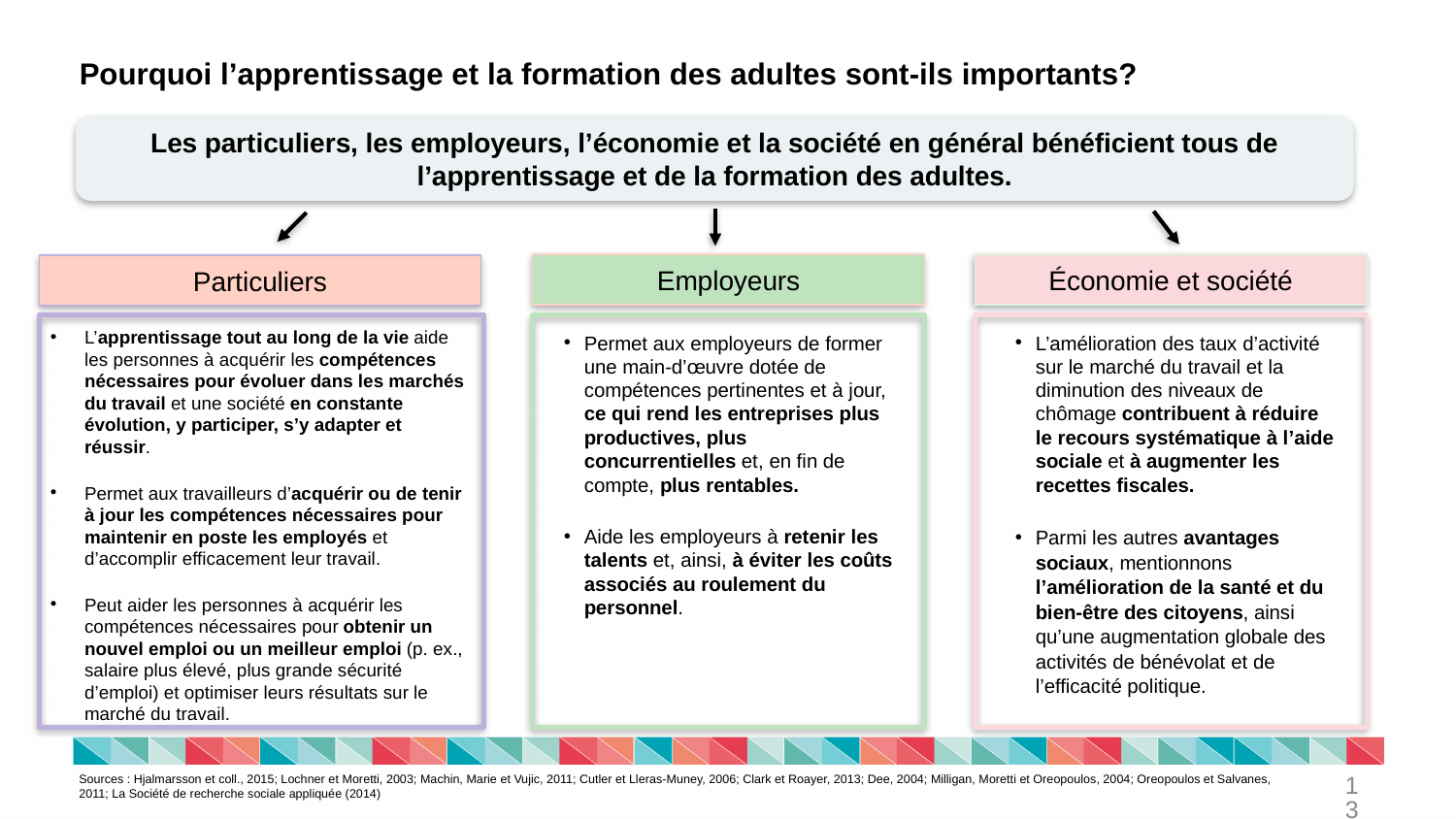

# Pourquoi l’apprentissage et la formation des adultes sont-ils importants?
Les particuliers, les employeurs, l’économie et la société en général bénéficient tous de l’apprentissage et de la formation des adultes.
Économie et société
Employeurs
Particuliers

L’apprentissage tout au long de la vie aide les personnes à acquérir les compétences nécessaires pour évoluer dans les marchés du travail et une société en constante évolution, y participer, s’y adapter et réussir.

Permet aux travailleurs d’acquérir ou de tenir à jour les compétences nécessaires pour maintenir en poste les employés et d’accomplir efficacement leur travail.

Peut aider les personnes à acquérir les compétences nécessaires pour obtenir un nouvel emploi ou un meilleur emploi (p. ex., salaire plus élevé, plus grande sécurité d’emploi) et optimiser leurs résultats sur le marché du travail.
Permet aux employeurs de former une main-d’œuvre dotée de compétences pertinentes et à jour, ce qui rend les entreprises plus productives, plus concurrentielles et, en fin de compte, plus rentables.

Aide les employeurs à retenir les talents et, ainsi, à éviter les coûts associés au roulement du personnel.
L’amélioration des taux d’activité sur le marché du travail et la diminution des niveaux de chômage contribuent à réduire le recours systématique à l’aide sociale et à augmenter les recettes fiscales.

Parmi les autres avantages sociaux, mentionnons l’amélioration de la santé et du bien-être des citoyens, ainsi qu’une augmentation globale des activités de bénévolat et de l’efficacité politique.
Sources : Hjalmarsson et coll., 2015; Lochner et Moretti, 2003; Machin, Marie et Vujic, 2011; Cutler et Lleras-Muney, 2006; Clark et Roayer, 2013; Dee, 2004; Milligan, Moretti et Oreopoulos, 2004; Oreopoulos et Salvanes, 2011; La Société de recherche sociale appliquée (2014)
13